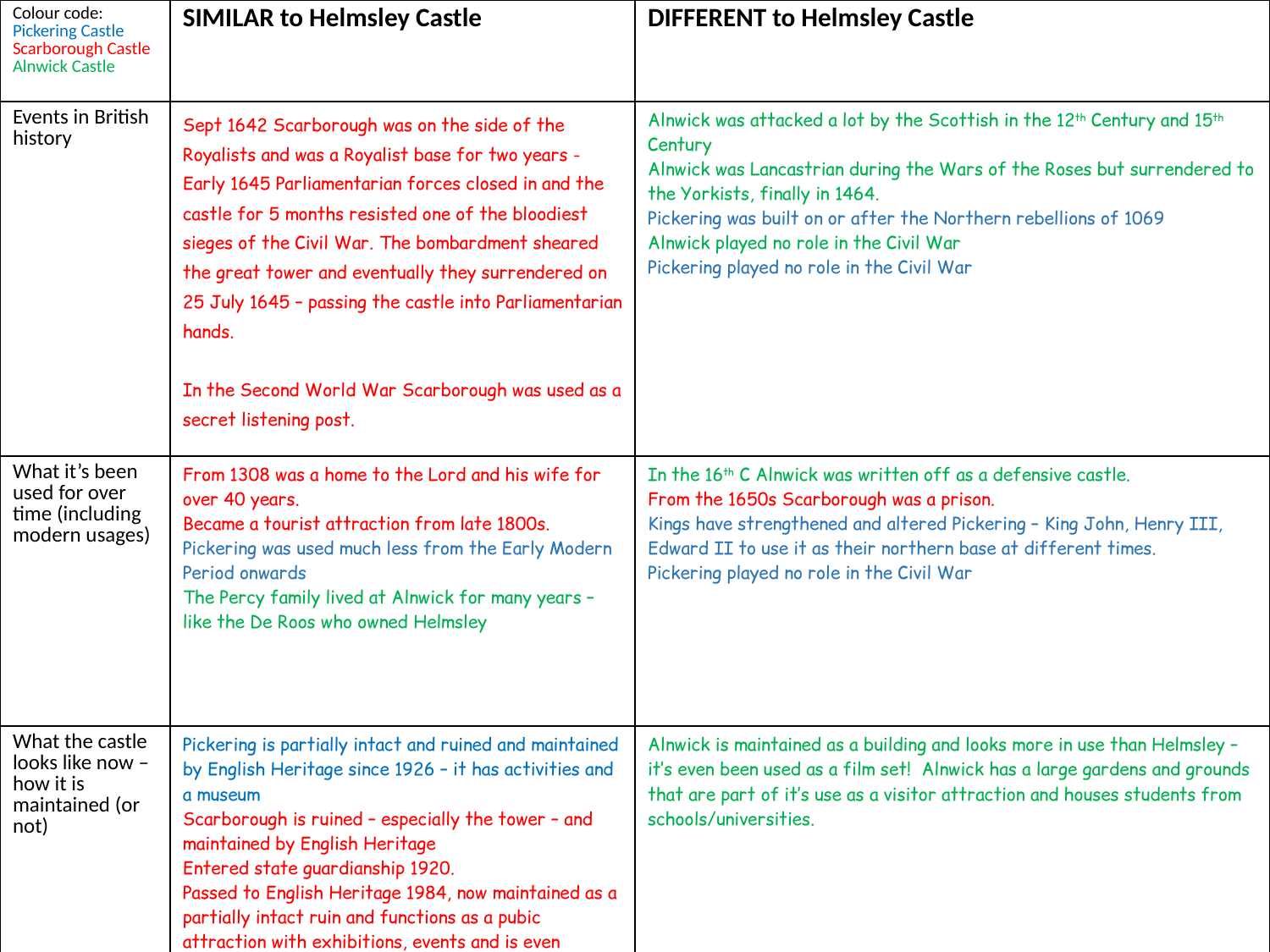

| Colour code: Pickering Castle Scarborough Castle Alnwick Castle | SIMILAR to Helmsley Castle | DIFFERENT to Helmsley Castle |
| --- | --- | --- |
| Events in British history | Sept 1642 Scarborough was on the side of the Royalists and was a Royalist base for two years - Early 1645 Parliamentarian forces closed in and the castle for 5 months resisted one of the bloodiest sieges of the Civil War. The bombardment sheared the great tower and eventually they surrendered on 25 July 1645 – passing the castle into Parliamentarian hands. In the Second World War Scarborough was used as a secret listening post. | Alnwick was attacked a lot by the Scottish in the 12th Century and 15th Century Alnwick was Lancastrian during the Wars of the Roses but surrendered to the Yorkists, finally in 1464. Pickering was built on or after the Northern rebellions of 1069 Alnwick played no role in the Civil War Pickering played no role in the Civil War |
| What it’s been used for over time (including modern usages) | From 1308 was a home to the Lord and his wife for over 40 years. Became a tourist attraction from late 1800s. Pickering was used much less from the Early Modern Period onwards The Percy family lived at Alnwick for many years – like the De Roos who owned Helmsley | In the 16th C Alnwick was written off as a defensive castle. From the 1650s Scarborough was a prison. Kings have strengthened and altered Pickering – King John, Henry III, Edward II to use it as their northern base at different times. Pickering played no role in the Civil War |
| What the castle looks like now – how it is maintained (or not) | Pickering is partially intact and ruined and maintained by English Heritage since 1926 – it has activities and a museum Scarborough is ruined – especially the tower – and maintained by English Heritage Entered state guardianship 1920. Passed to English Heritage 1984, now maintained as a partially intact ruin and functions as a pubic attraction with exhibitions, events and is even rumoured to have resident ghosts! | Alnwick is maintained as a building and looks more in use than Helmsley – it’s even been used as a film set! Alnwick has a large gardens and grounds that are part of it’s use as a visitor attraction and houses students from schools/universities. |